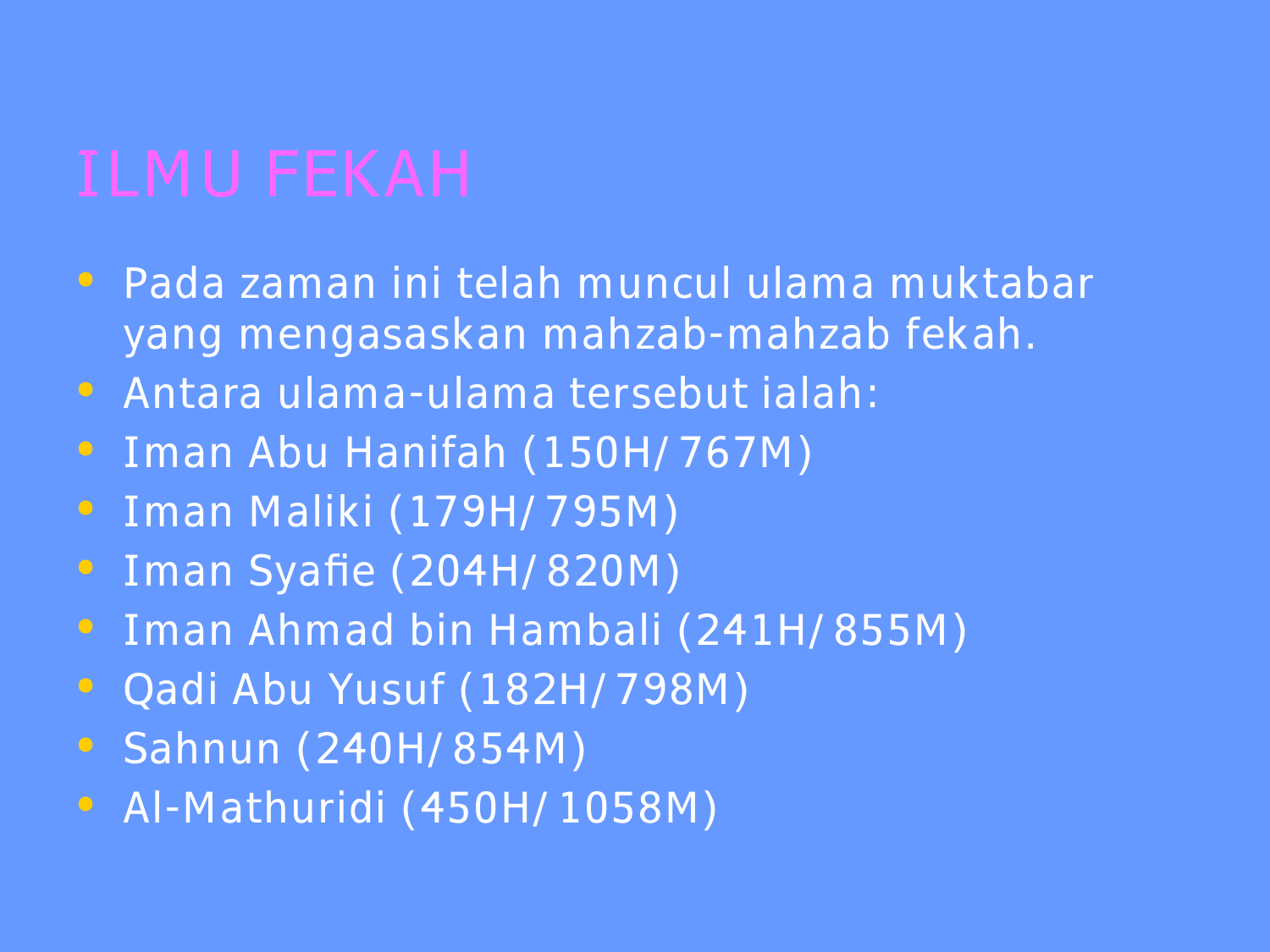

ILMU FEKAH

Pada zaman ini telah muncul ulama muktabar yang mengasaskan mahzab-mahzab fekah.
Antara ulama-ulama tersebut ialah:
Iman Abu Hanifah (150H/767M)
Iman Maliki (179H/795M)
Iman Syafie (204H/820M)
Iman Ahmad bin Hambali (241H/855M)
Qadi Abu Yusuf (182H/798M)
Sahnun (240H/854M)
Al-Mathuridi (450H/1058M)